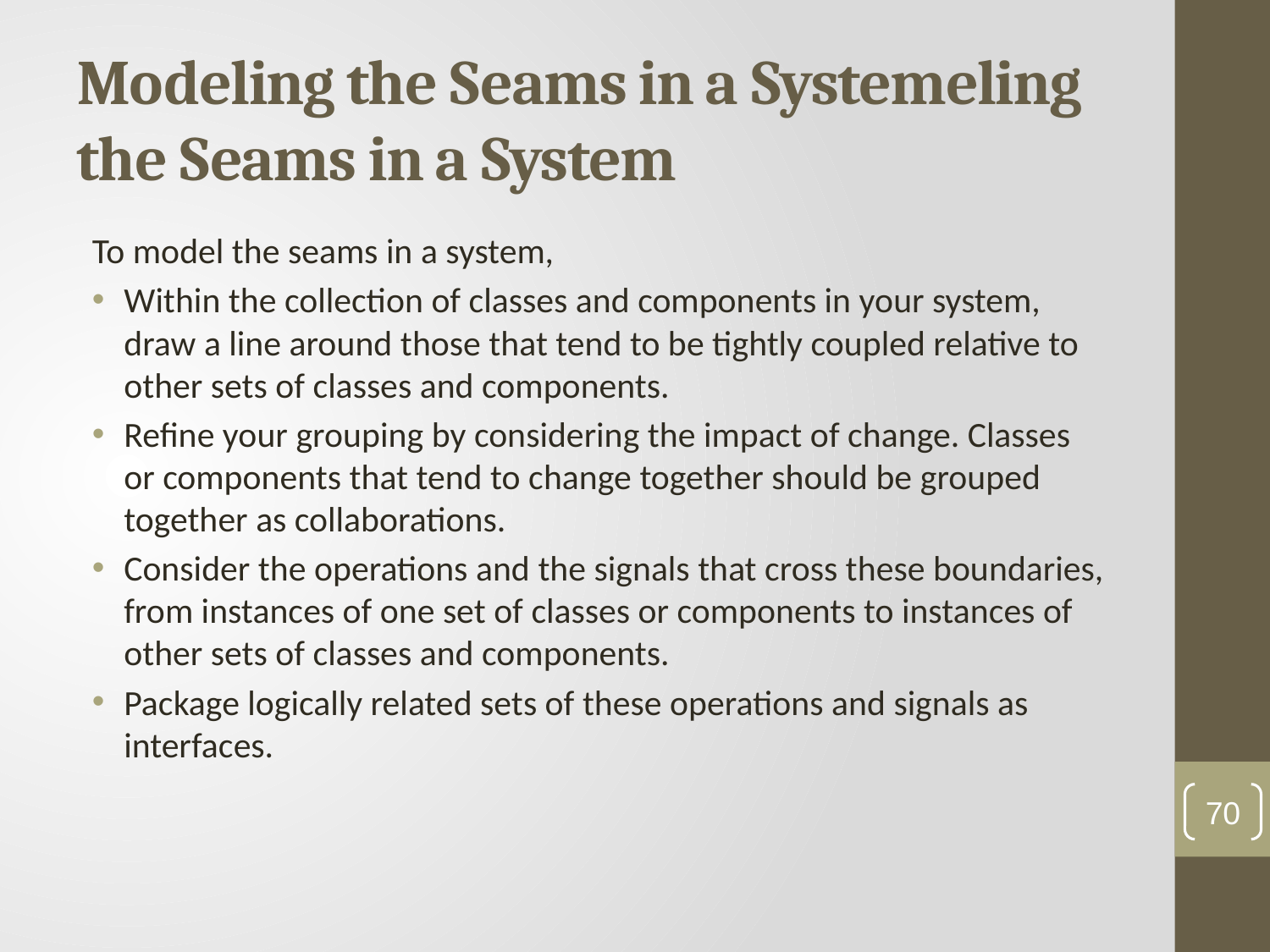

# Modeling the Seams in a Systemeling the Seams in a System
To model the seams in a system,
Within the collection of classes and components in your system, draw a line around those that tend to be tightly coupled relative to other sets of classes and components.
Refine your grouping by considering the impact of change. Classes or components that tend to change together should be grouped together as collaborations.
Consider the operations and the signals that cross these boundaries, from instances of one set of classes or components to instances of other sets of classes and components.
Package logically related sets of these operations and signals as interfaces.

70